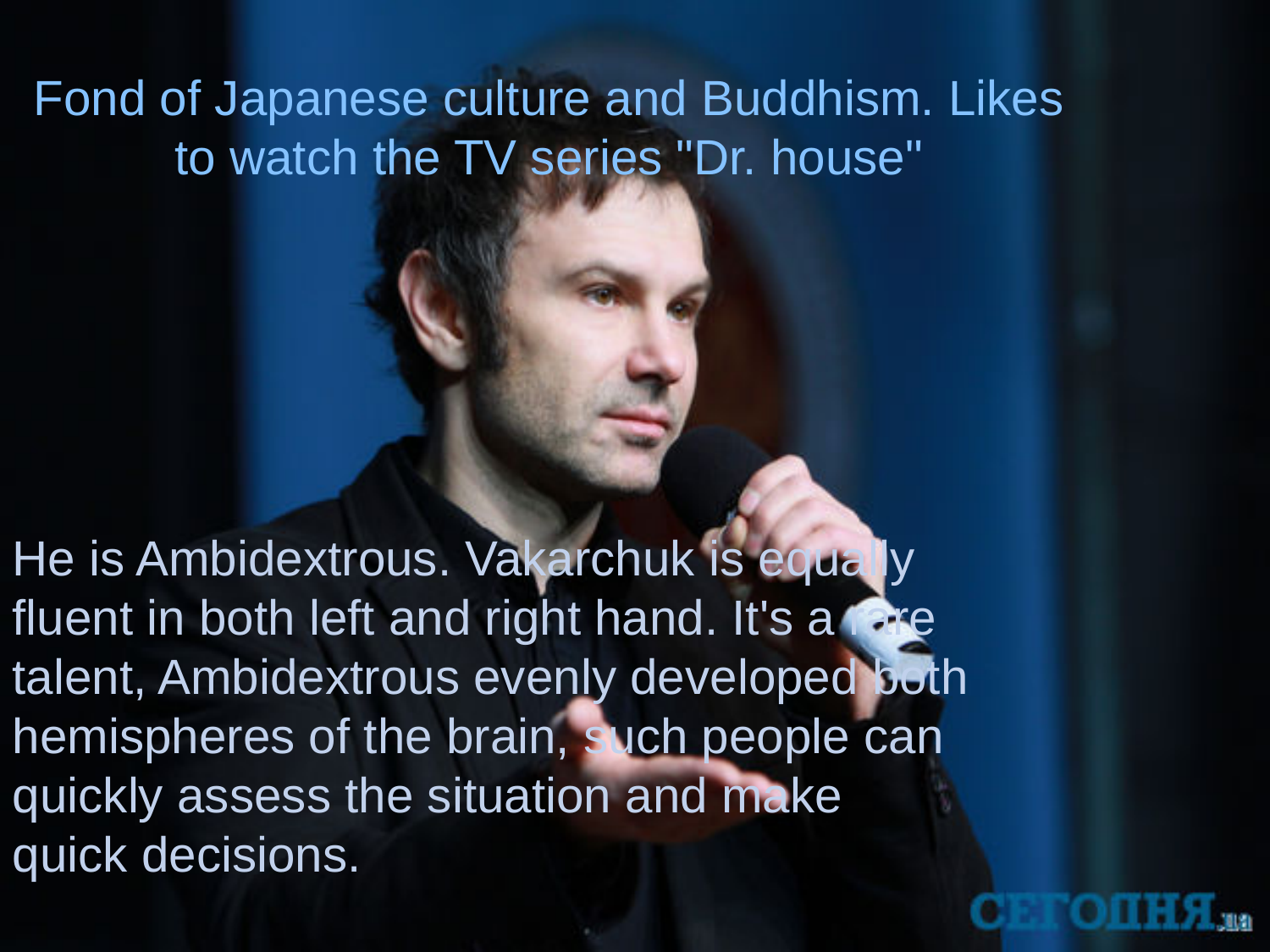

# Fond of Japanese culture and Buddhism. Likes to watch the TV series "Dr. house"
He is Ambidextrous. Vakarchuk is equally fluent in both left and right hand. It's a rare talent, Ambidextrous evenly developed both hemispheres of the brain, such people can quickly assess the situation and make quick decisions.